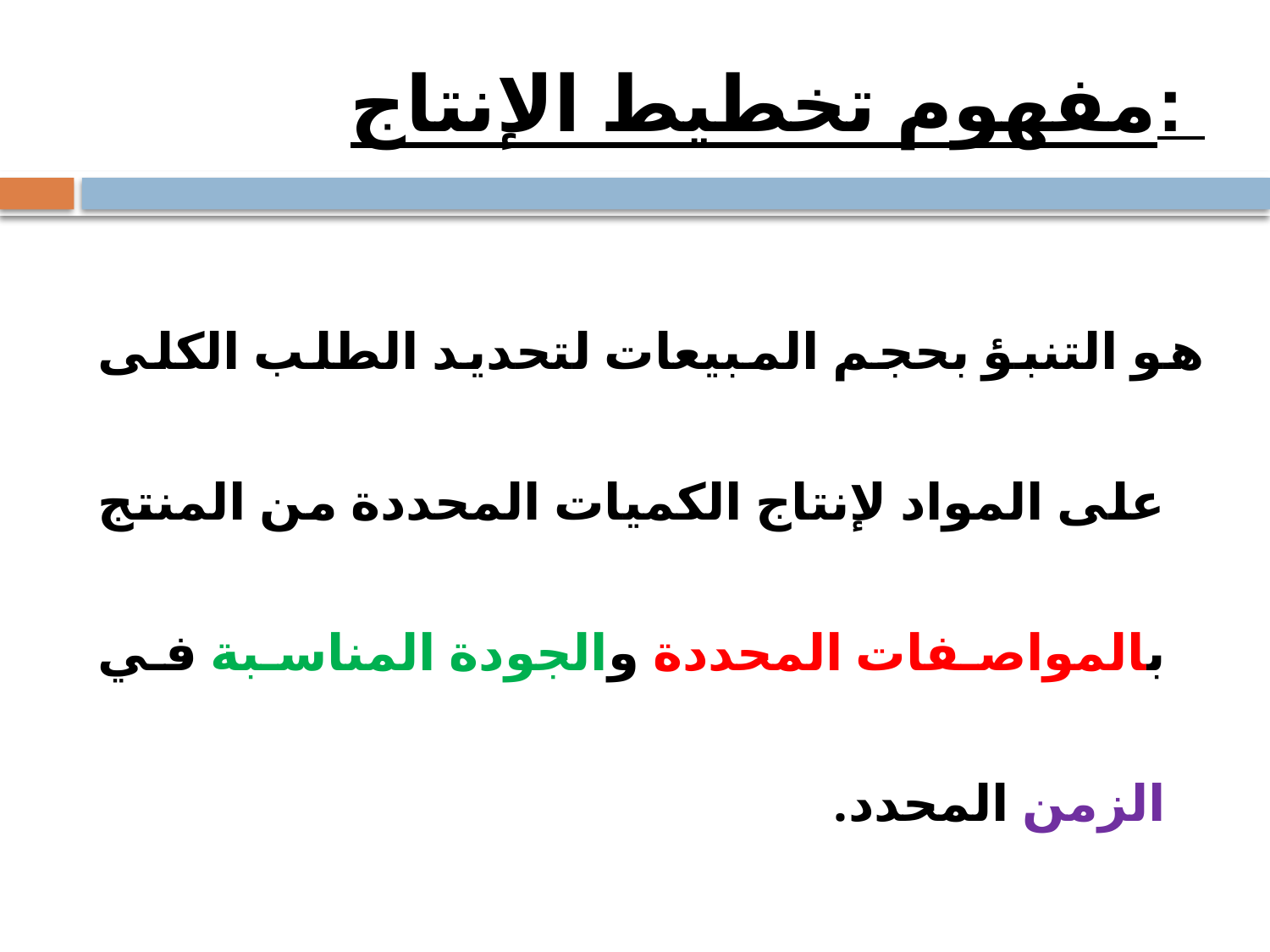

# مفهوم تخطيط الإنتاج:
هو التنبؤ بحجم المبيعات لتحديد الطلب الكلى على المواد لإنتاج الكميات المحددة من المنتج بالمواصفات المحددة والجودة المناسبة في الزمن المحدد.